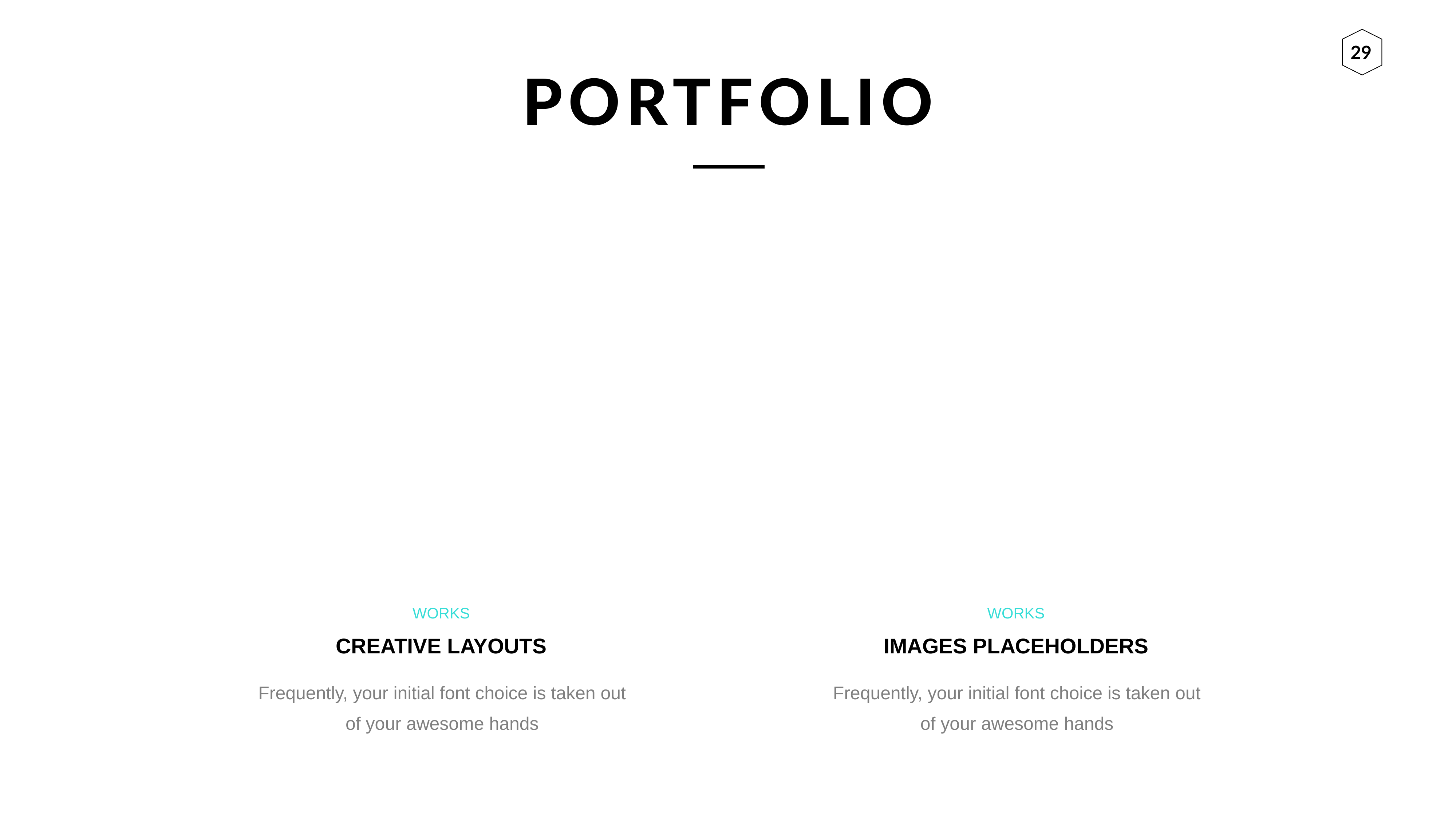

PORTFOLIO

WORKS
WORKS
CREATIVE LAYOUTS
IMAGES PLACEHOLDERS
Frequently, your initial font choice is taken out of your awesome hands
Frequently, your initial font choice is taken out of your awesome hands